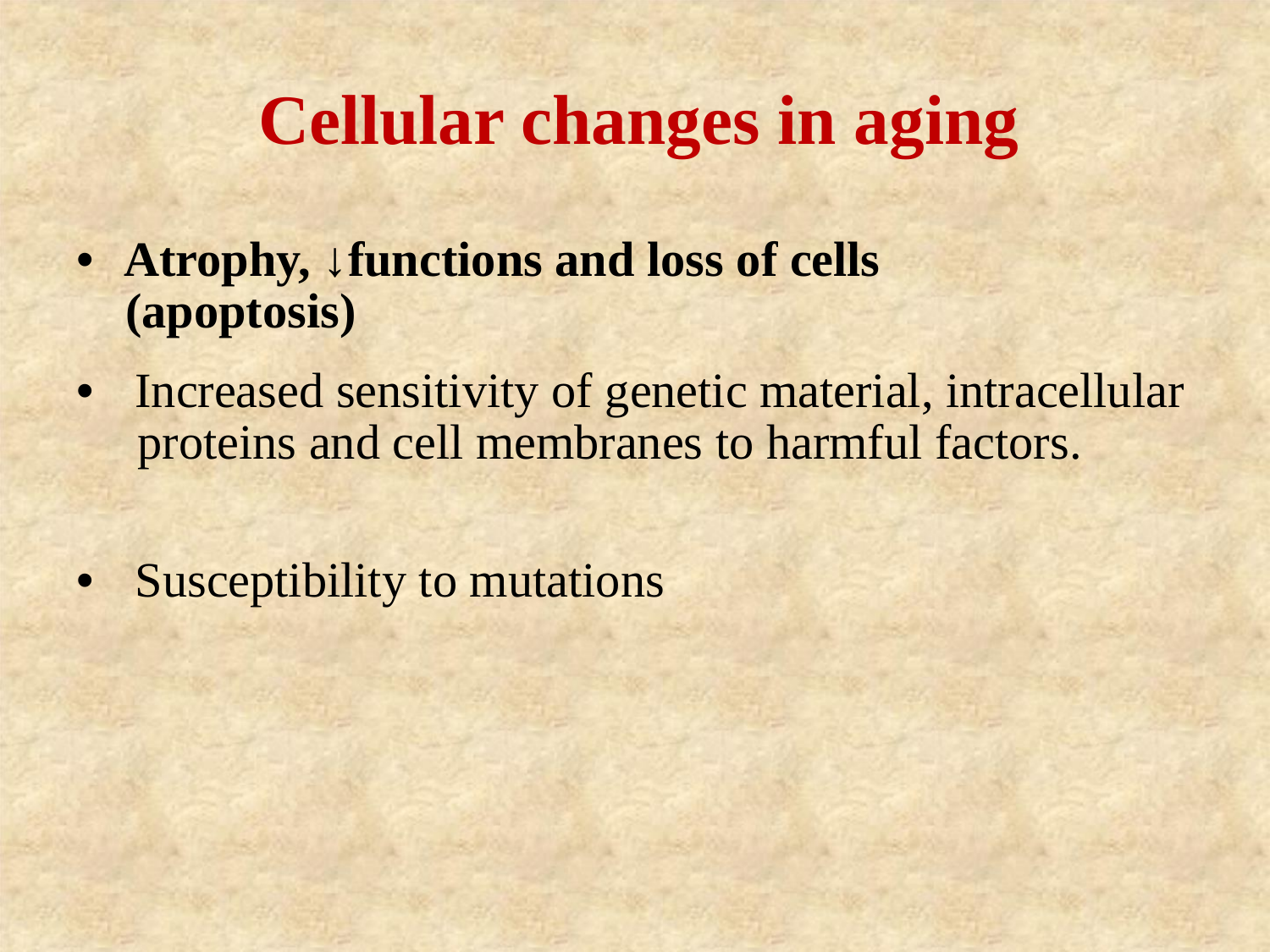

Cellular changes in aging
• Atrophy, ↓functions and loss of cells
    (apoptosis)

•   Increased sensitivity of genetic material, intracellular
     proteins and cell membranes to harmful factors.

•  Susceptibility to mutations